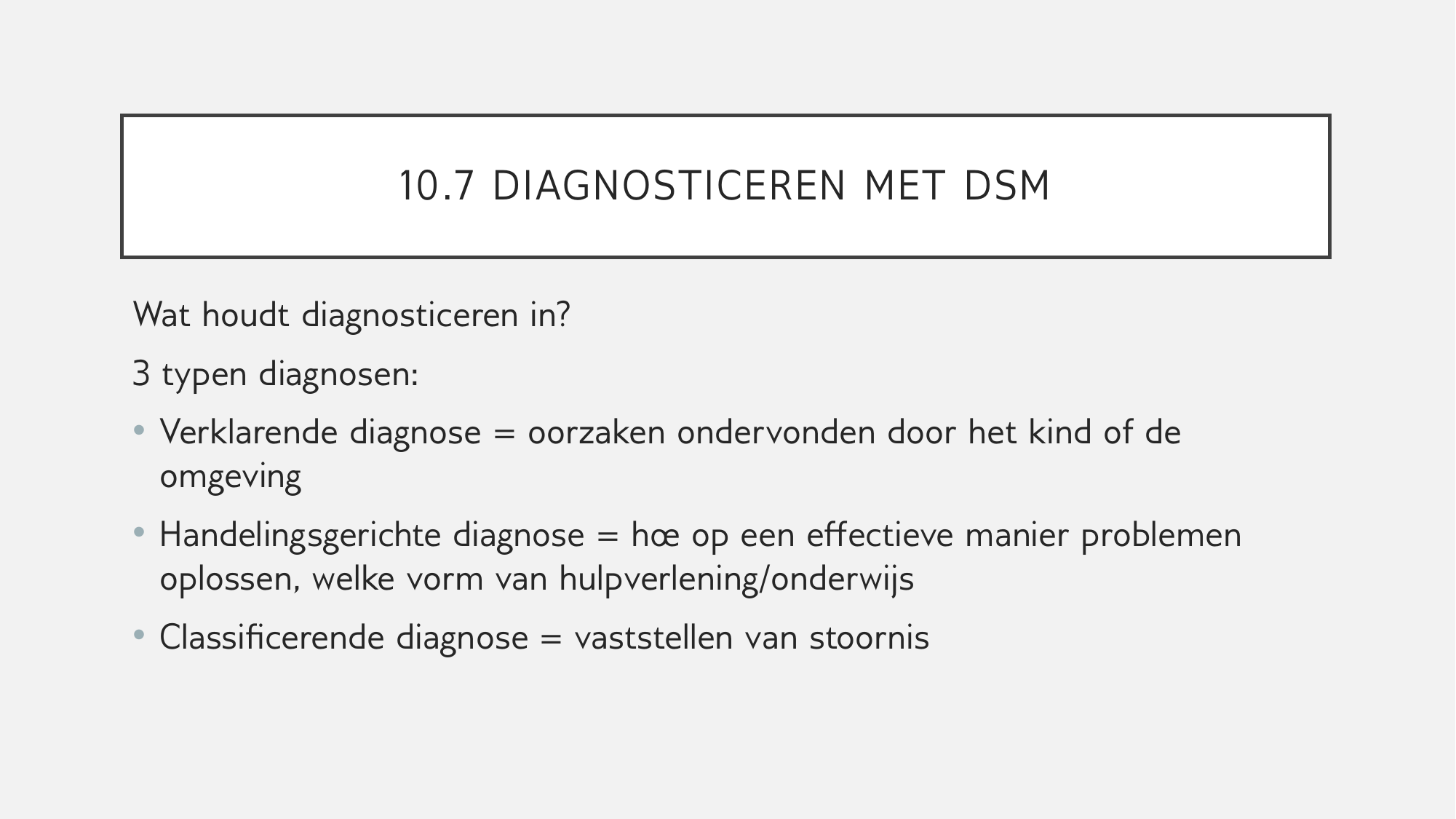

# 10.7 diagnosticeren met dsm
Wat houdt diagnosticeren in?
3 typen diagnosen:
Verklarende diagnose = oorzaken ondervonden door het kind of de omgeving
Handelingsgerichte diagnose = hoe op een effectieve manier problemen oplossen, welke vorm van hulpverlening/onderwijs
Classificerende diagnose = vaststellen van stoornis